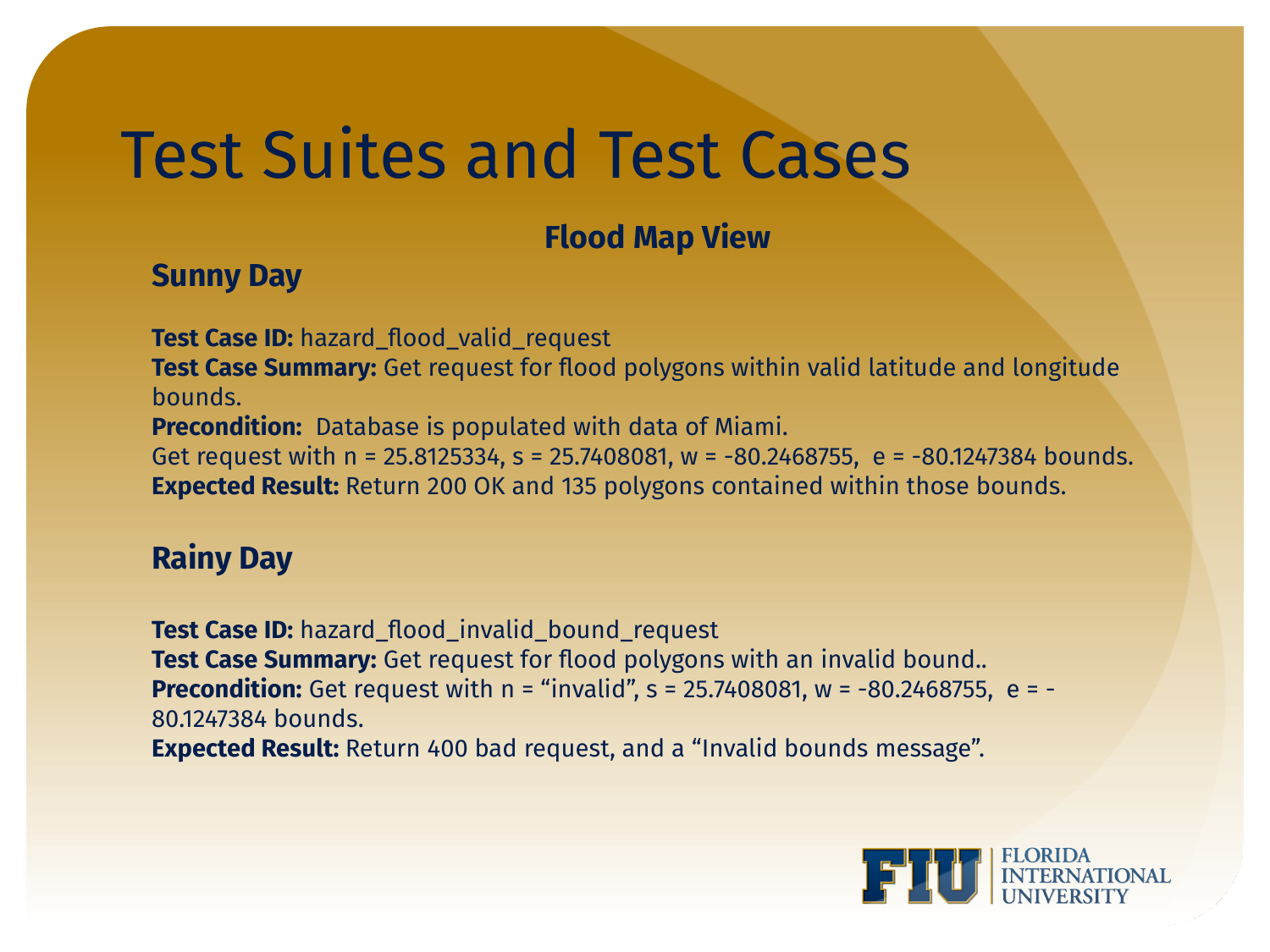

# Test Suites and Test Cases
Flood Map View
Sunny Day

Test Case ID: hazard_flood_valid_request
Test Case Summary: Get request for flood polygons within valid latitude and longitude bounds.
Precondition:  Database is populated with data of Miami.
Get request with n = 25.8125334, s = 25.7408081, w = -80.2468755,  e = -80.1247384 bounds.
Expected Result: Return 200 OK and 135 polygons contained within those bounds.

Rainy Day

Test Case ID: hazard_flood_invalid_bound_request
Test Case Summary: Get request for flood polygons with an invalid bound..
Precondition: Get request with n = “invalid”, s = 25.7408081, w = -80.2468755,  e = -80.1247384 bounds.
Expected Result: Return 400 bad request, and a “Invalid bounds message”.